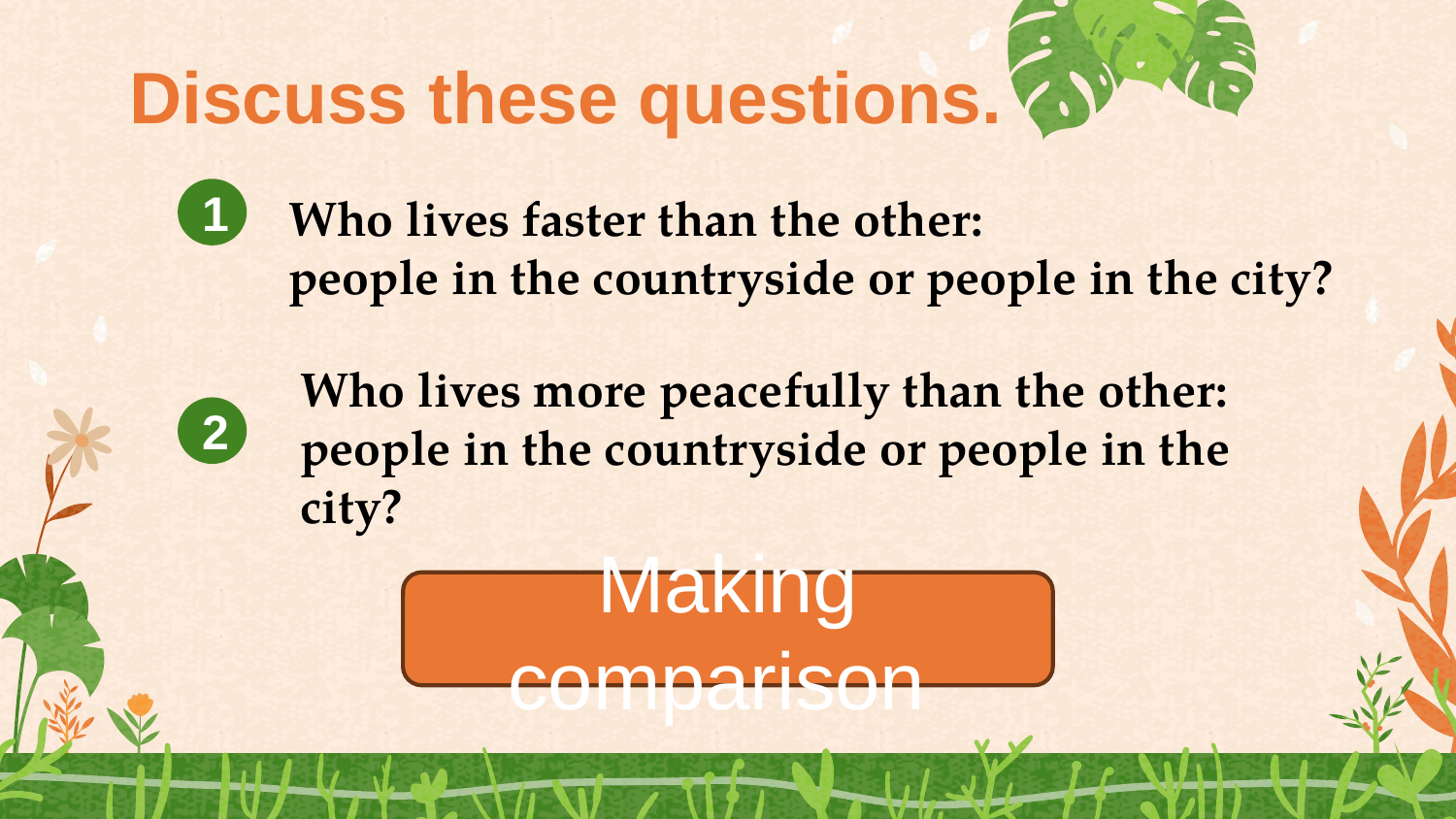

# Discuss these questions.
1
Who lives faster than the other:
people in the countryside or people in the city?

Who lives more peacefully than the other: people in the countryside or people in the city?
2
Making comparison